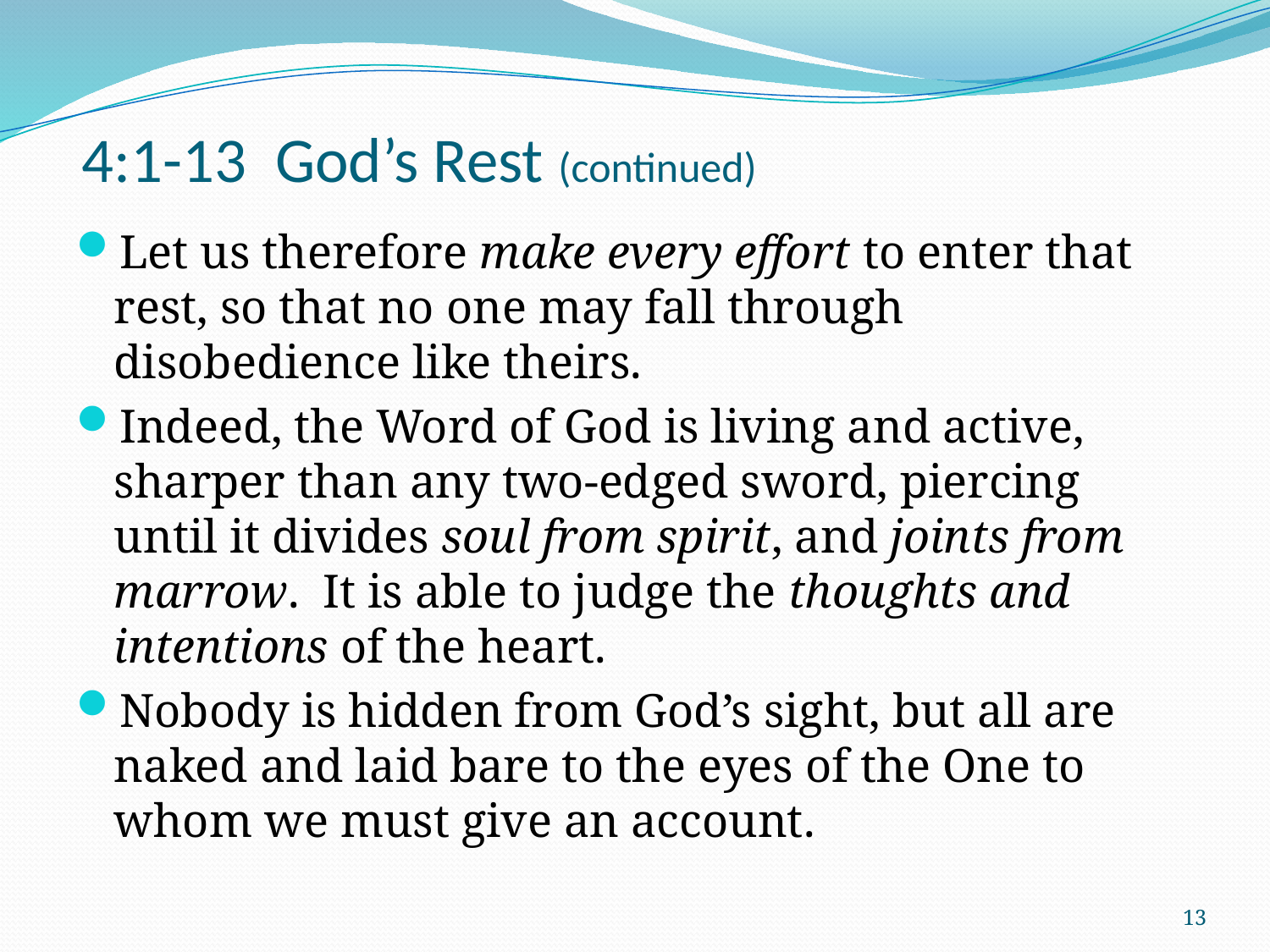

# 4:1-13  God’s Rest (continued)
Let us therefore make every effort to enter that rest, so that no one may fall through disobedience like theirs.
Indeed, the Word of God is living and active, sharper than any two-edged sword, piercing until it divides soul from spirit, and joints from marrow.  It is able to judge the thoughts and intentions of the heart.
Nobody is hidden from God’s sight, but all are naked and laid bare to the eyes of the One to whom we must give an account.
13